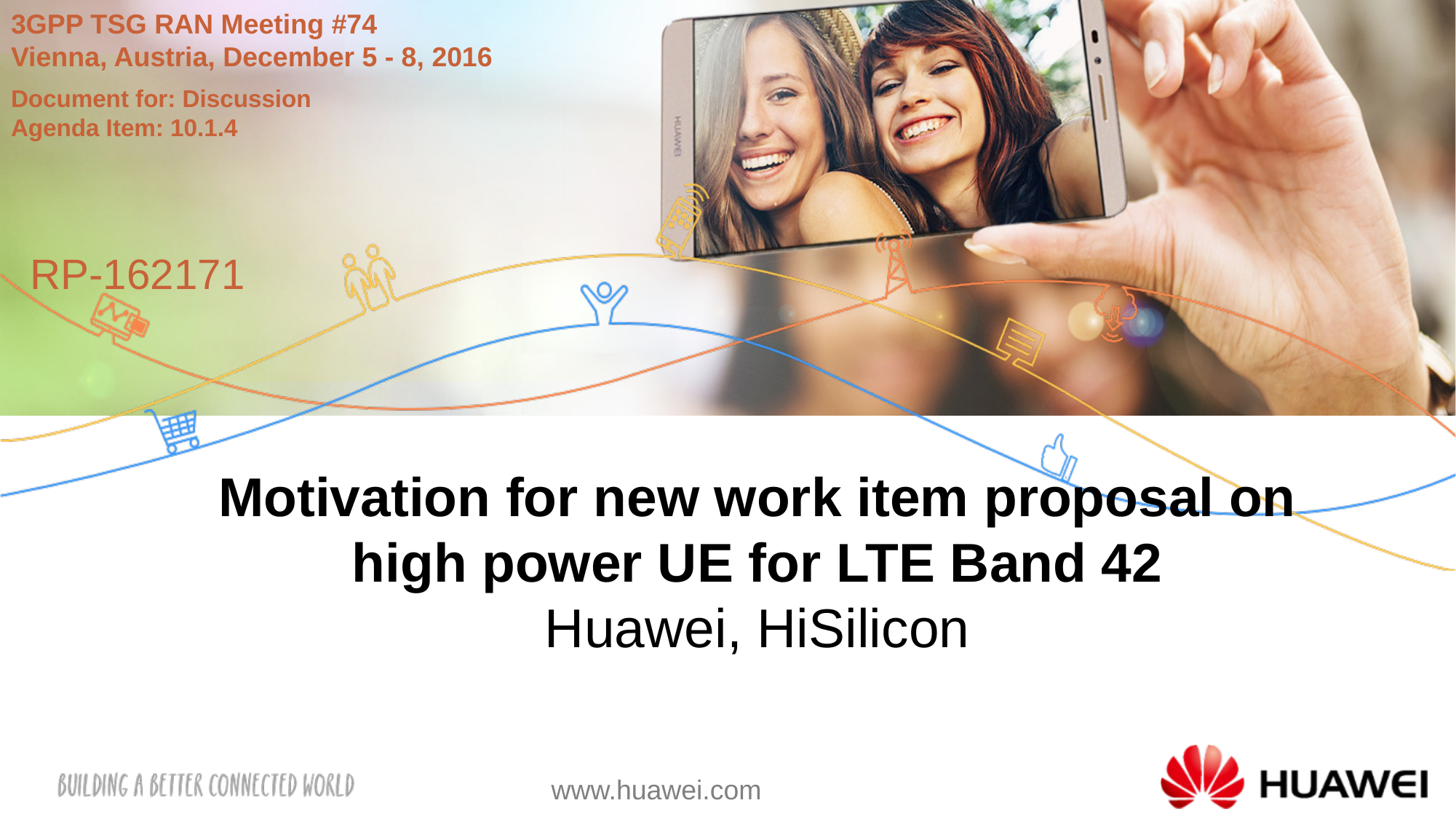

3GPP TSG RAN Meeting #74
Vienna, Austria, December 5 - 8, 2016

Document for: Discussion
Agenda Item: 10.1.4

RP-162171
# Motivation for new work item proposal on high power UE for LTE Band 42 Huawei, HiSilicon